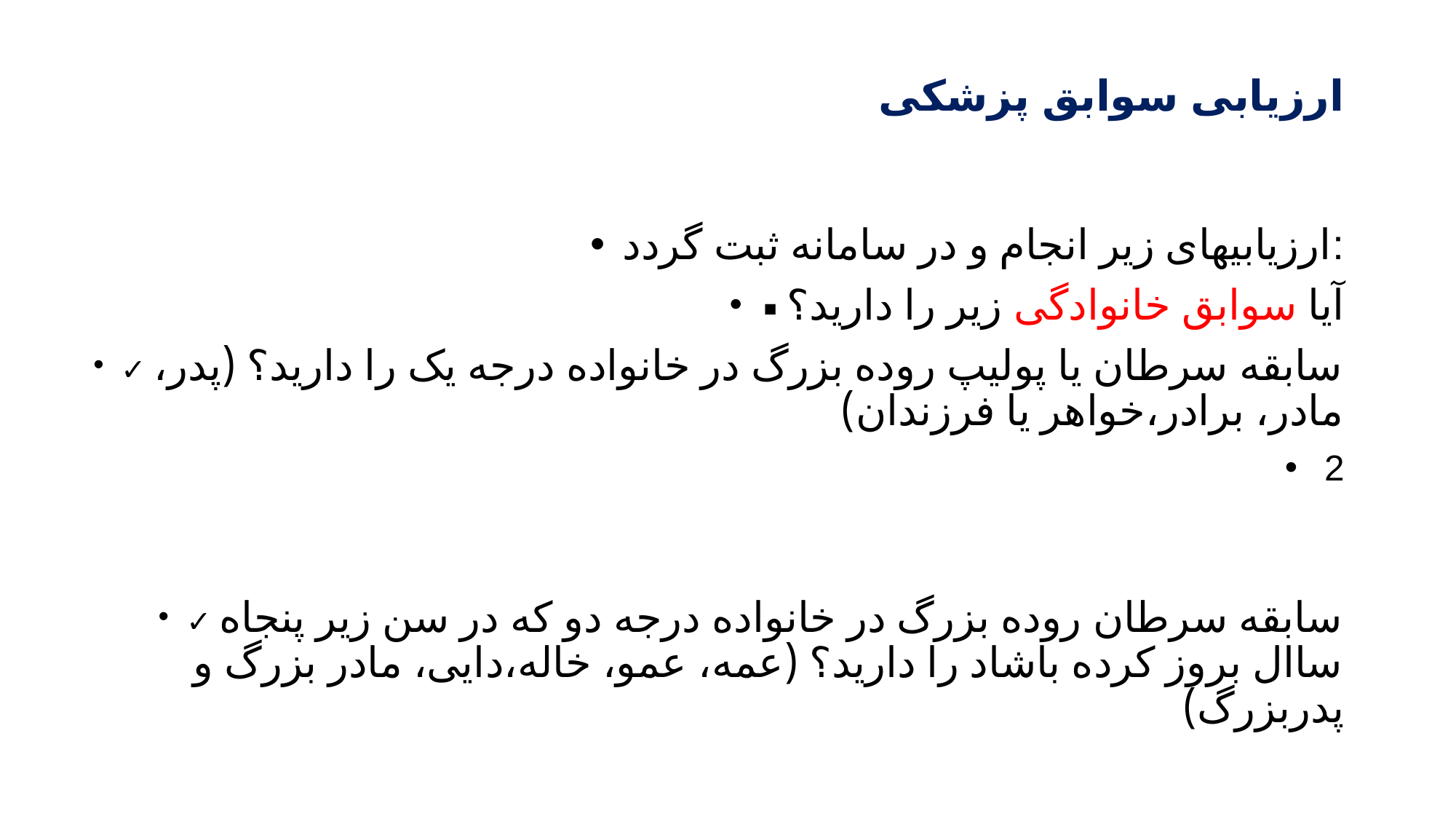

# ارزیابی سوابق پزشکی
ارزیابیهای زیر انجام و در سامانه ثبت گردد:
▪ آیا سوابق خانوادگی زیر را دارید؟
✓ سابقه سرطان یا پولیپ روده بزرگ در خانواده درجه یک را دارید؟ (پدر، مادر، برادر،خواهر یا فرزندان)
2
دستورالعمل برنامه پیشگیری، تشخیص زودهنگام و غربالگری سرطان روده بزر گ
✓ سابقه سرطان روده بزرگ در خانواده درجه دو که در سن زیر پنجاه ساال بروز کرده باشاد را دارید؟ (عمه، عمو، خاله،دایی، مادر بزرگ و پدربزرگ)